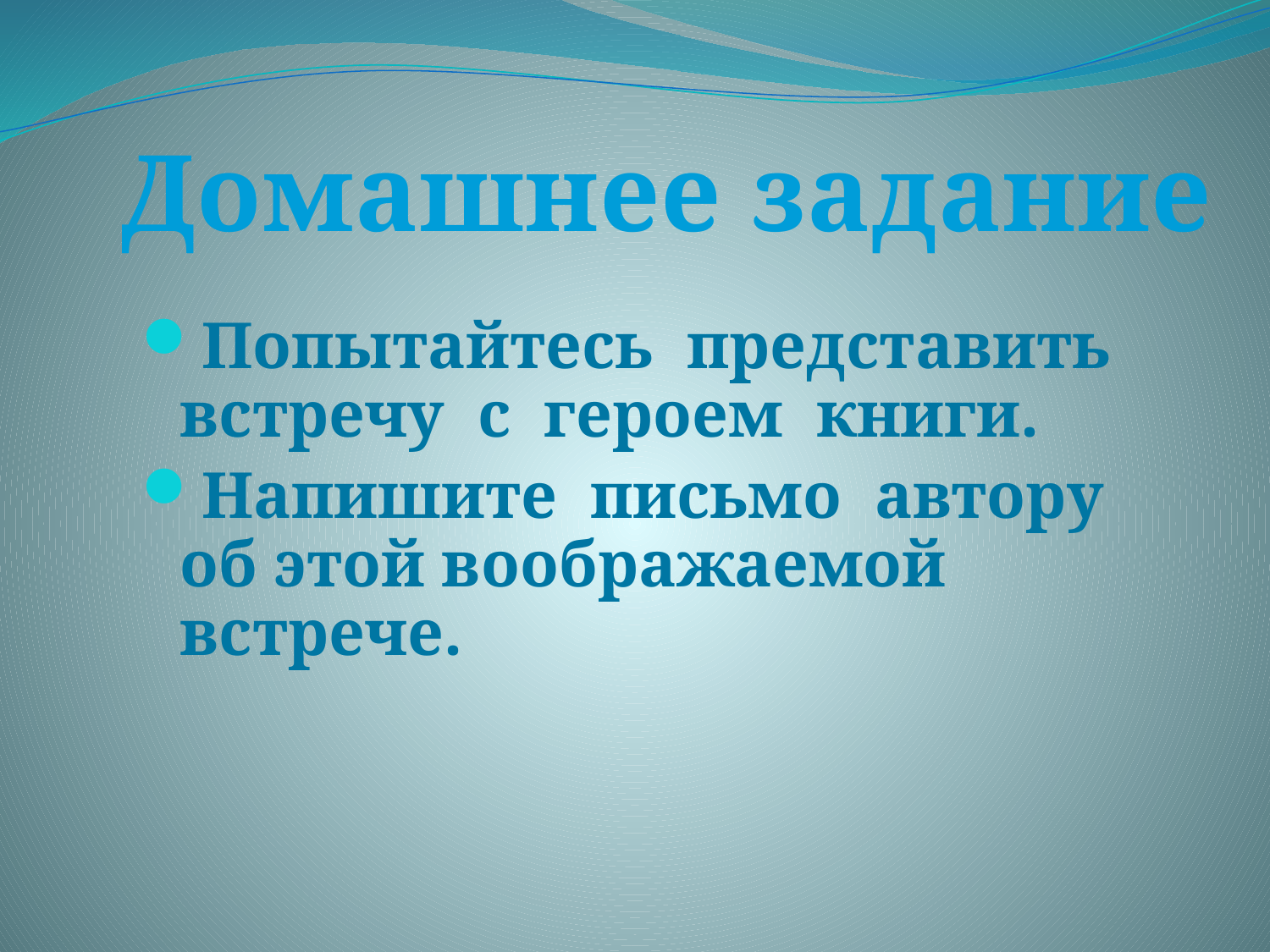

Домашнее задание
Попытайтесь  представить встречу  с  героем  книги.
Напишите  письмо  автору об этой воображаемой  встрече.